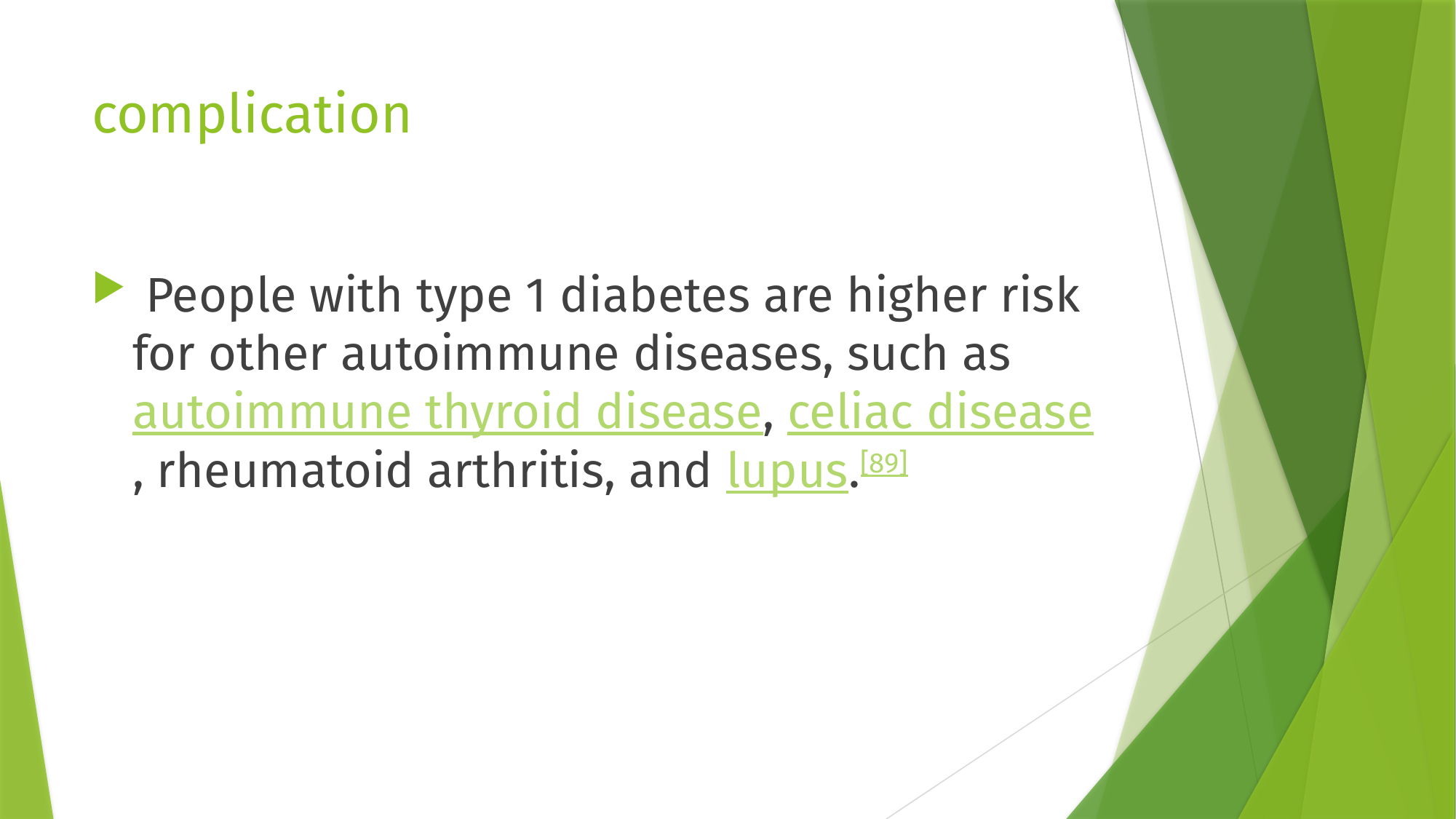

# complication
 People with type 1 diabetes are higher risk for other autoimmune diseases, such as autoimmune thyroid disease, celiac disease, rheumatoid arthritis, and lupus.[89]